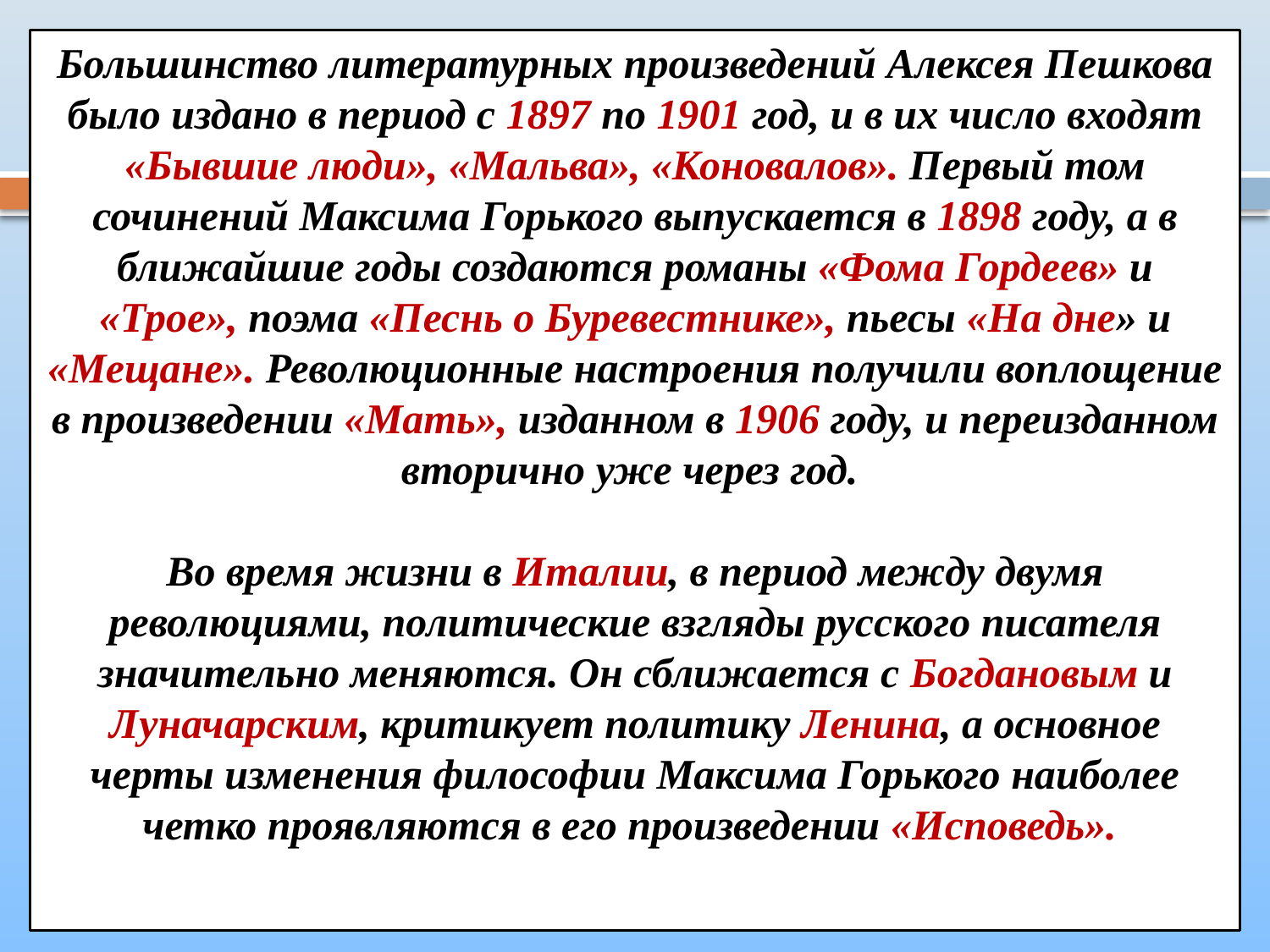

Большинство литературных произведений Алексея Пешкова было издано в период с 1897 по 1901 год, и в их число входят «Бывшие люди», «Мальва», «Коновалов». Первый том сочинений Максима Горького выпускается в 1898 году, а в ближайшие годы создаются романы «Фома Гордеев» и «Трое», поэма «Песнь о Буревестнике», пьесы «На дне» и «Мещане». Революционные настроения получили воплощение в произведении «Мать», изданном в 1906 году, и переизданном вторично уже через год.

Во время жизни в Италии, в период между двумя революциями, политические взгляды русского писателя значительно меняются. Он сближается с Богдановым и Луначарским, критикует политику Ленина, а основное черты изменения философии Максима Горького наиболее четко проявляются в его произведении «Исповедь».